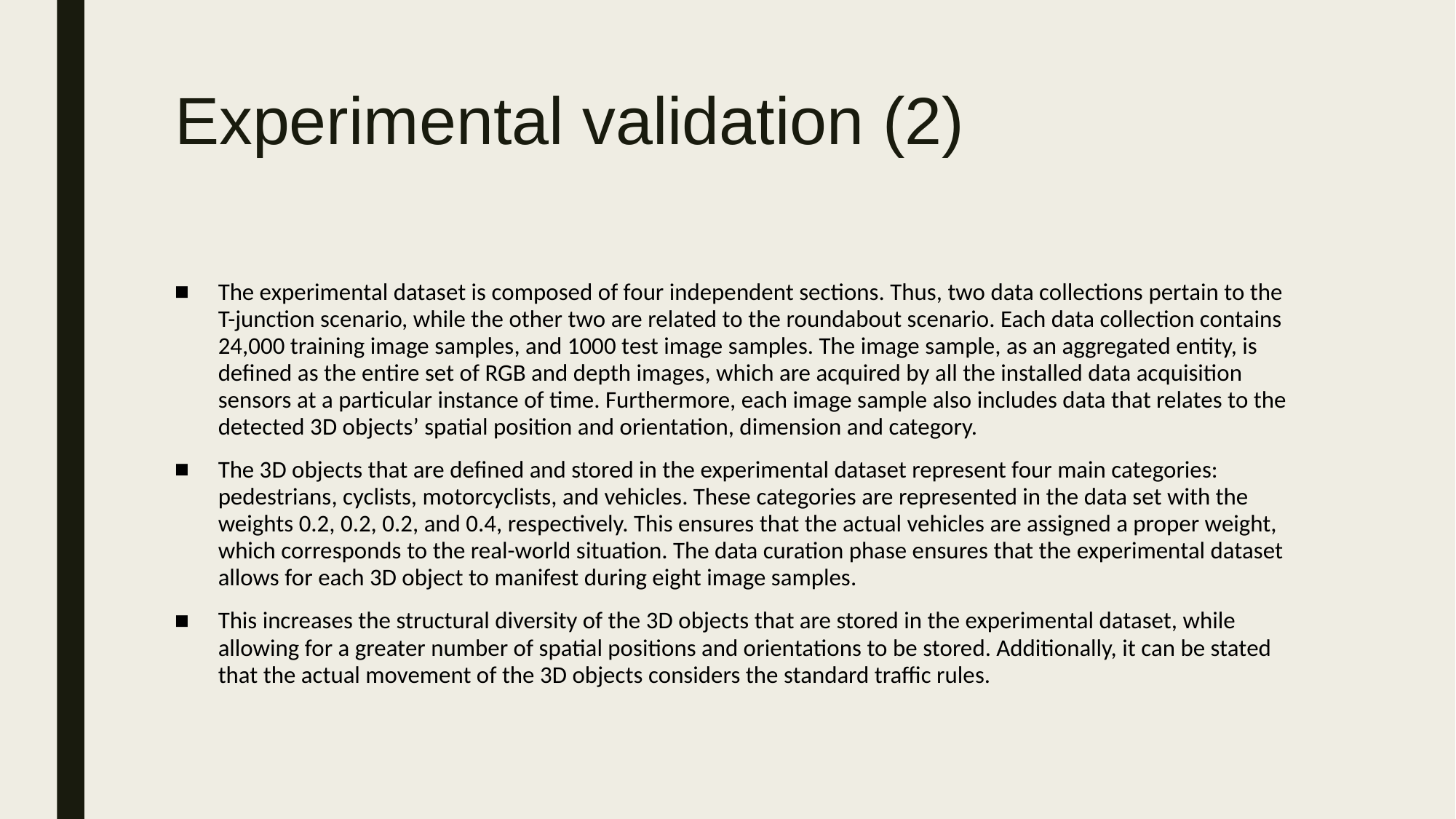

# Experimental validation (2)
The experimental dataset is composed of four independent sections. Thus, two data collections pertain to the T-junction scenario, while the other two are related to the roundabout scenario. Each data collection contains 24,000 training image samples, and 1000 test image samples. The image sample, as an aggregated entity, is defined as the entire set of RGB and depth images, which are acquired by all the installed data acquisition sensors at a particular instance of time. Furthermore, each image sample also includes data that relates to the detected 3D objects’ spatial position and orientation, dimension and category.
The 3D objects that are defined and stored in the experimental dataset represent four main categories: pedestrians, cyclists, motorcyclists, and vehicles. These categories are represented in the data set with the weights 0.2, 0.2, 0.2, and 0.4, respectively. This ensures that the actual vehicles are assigned a proper weight, which corresponds to the real-world situation. The data curation phase ensures that the experimental dataset allows for each 3D object to manifest during eight image samples.
This increases the structural diversity of the 3D objects that are stored in the experimental dataset, while allowing for a greater number of spatial positions and orientations to be stored. Additionally, it can be stated that the actual movement of the 3D objects considers the standard traffic rules.